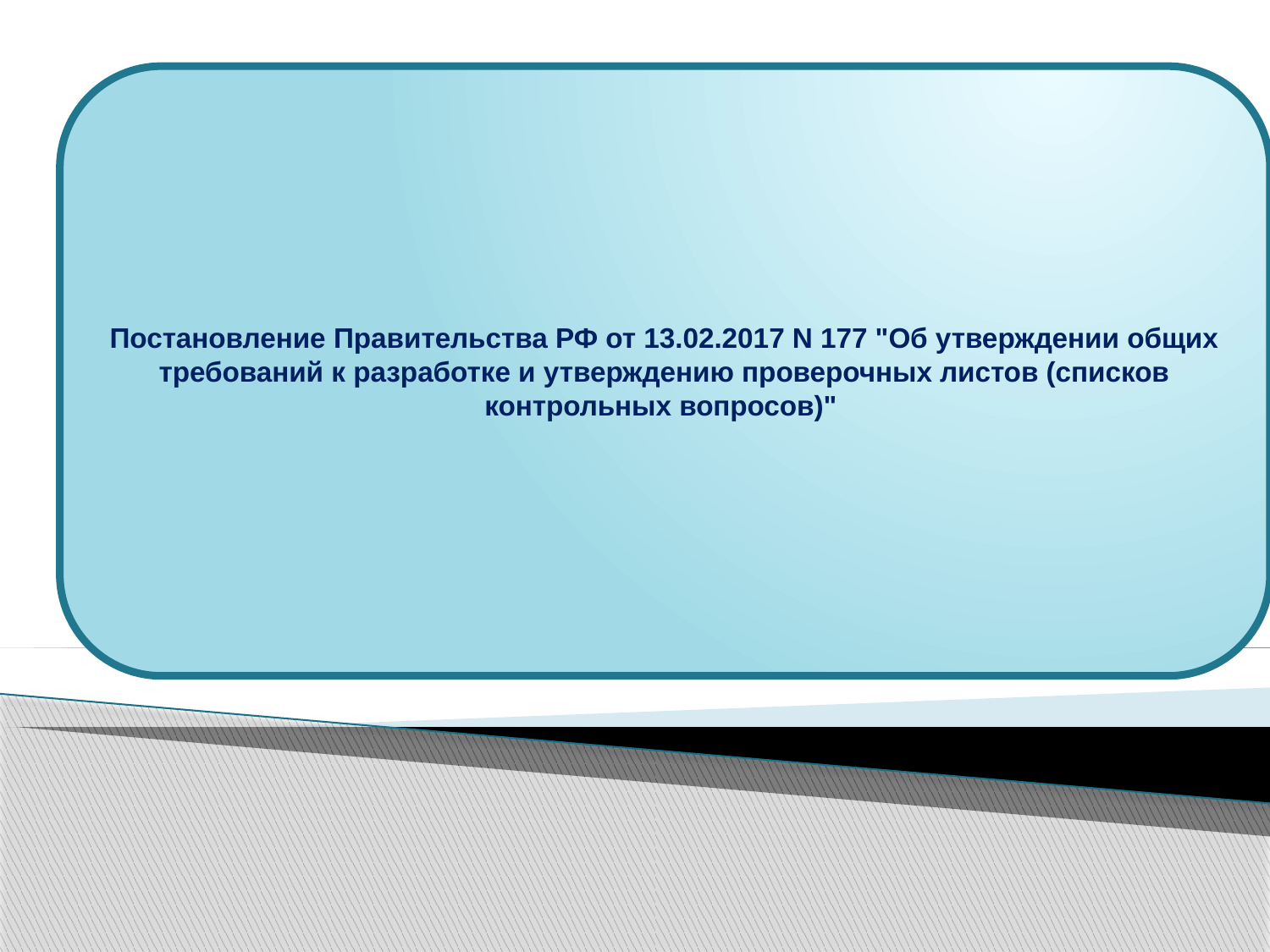

Постановление Правительства РФ от 13.02.2017 N 177 "Об утверждении общих требований к разработке и утверждению проверочных листов (списков контрольных вопросов)"